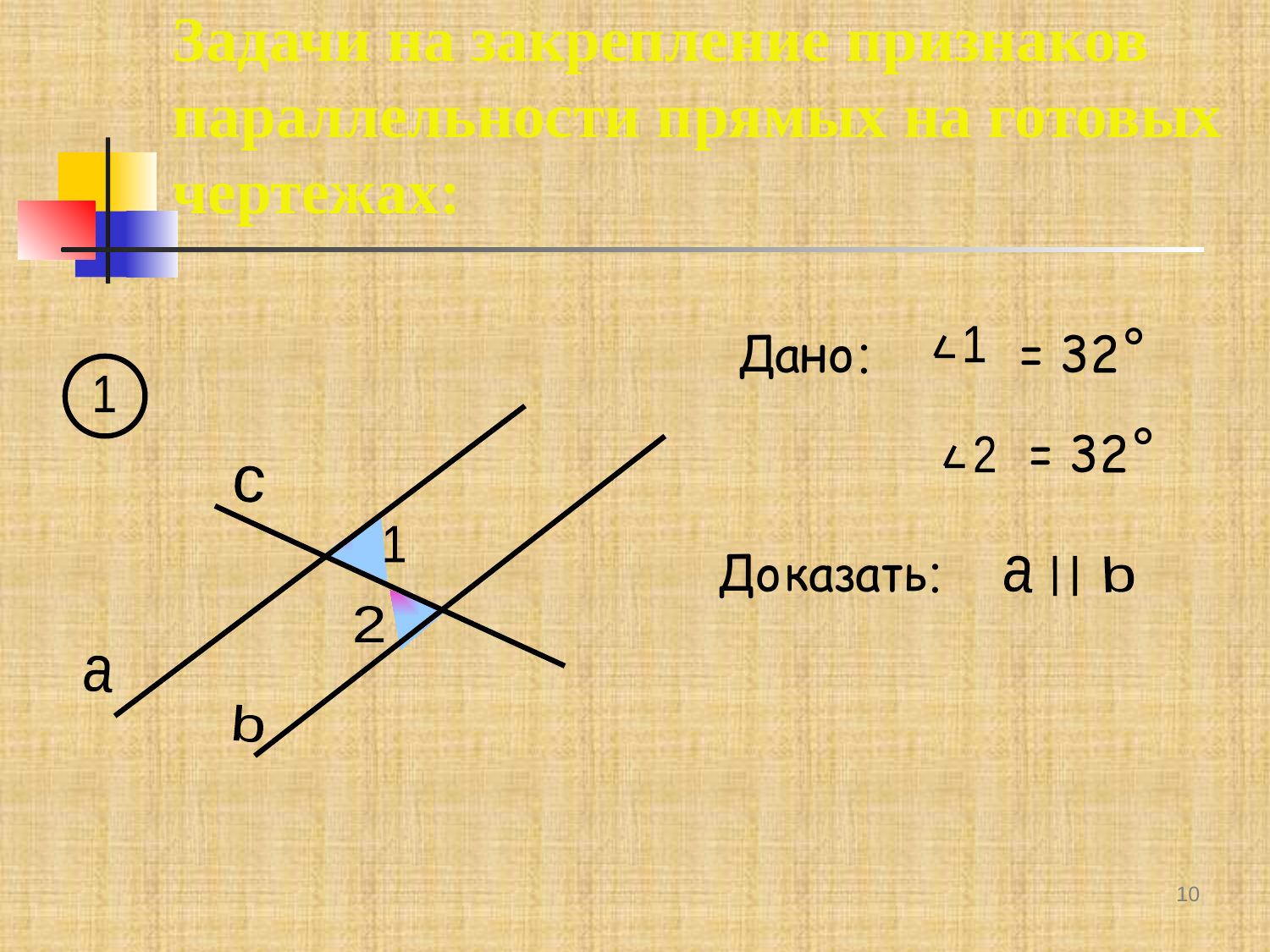

# Задачи на закрепление признаков параллельности прямых на готовых чертежах:
Дано:          = 32˚
1

1

                   = 32˚

2

c

1
Доказать:
a

b

2
a
b
10